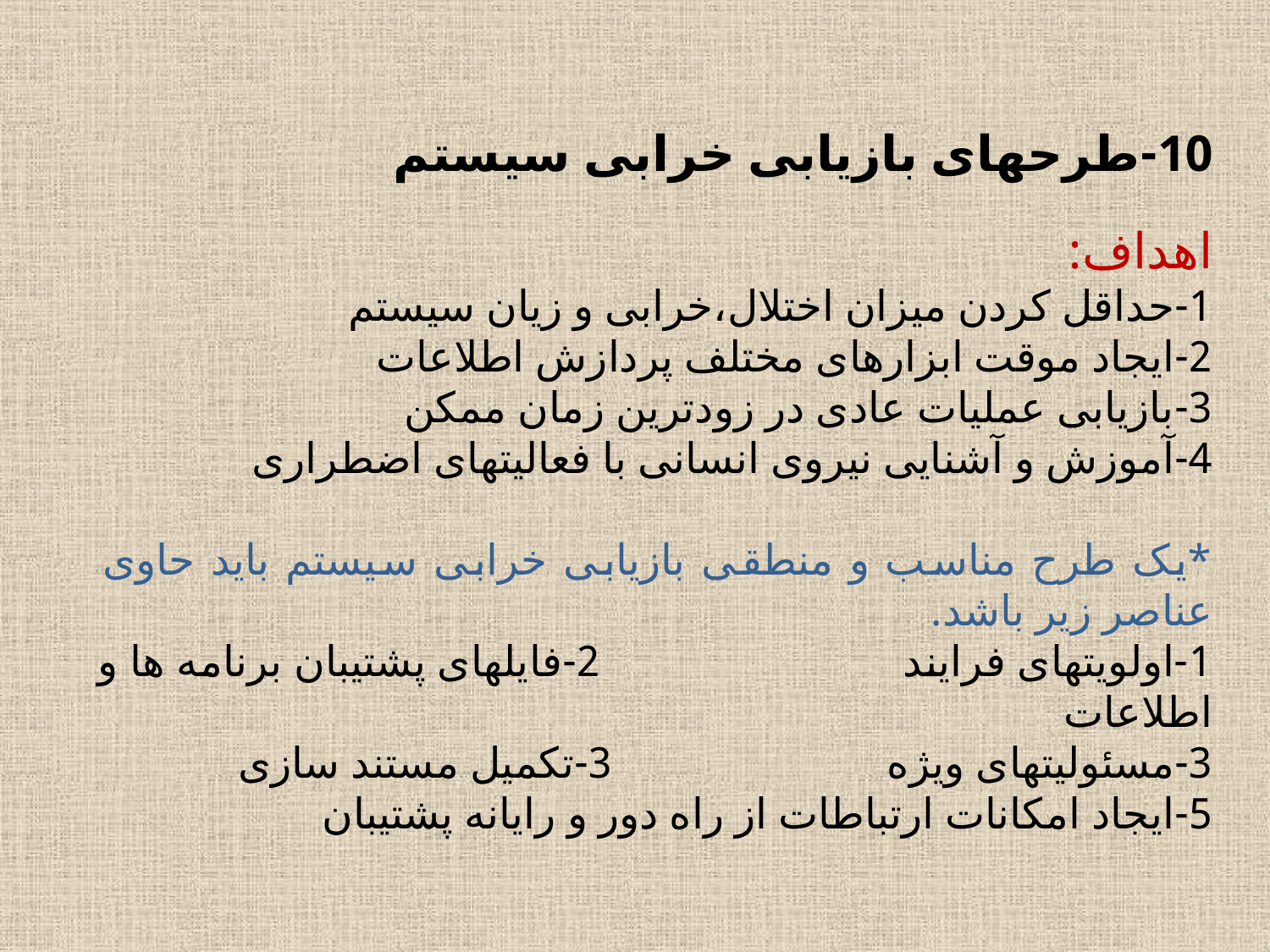

10-طرحهای بازیابی خرابی سیستم
اهداف:
1-حداقل کردن میزان اختلال،خرابی و زیان سیستم
2-ایجاد موقت ابزارهای مختلف پردازش اطلاعات
3-بازیابی عملیات عادی در زودترین زمان ممکن
4-آموزش و آشنایی نیروی انسانی با فعالیتهای اضطراری

*یک طرح مناسب و منطقی بازیابی خرابی سیستم باید حاوی عناصر زیر باشد.
1-اولویتهای فرایند                          2-فایلهای پشتیبان برنامه ها و اطلاعات
3-مسئولیتهای ویژه                         3-تکمیل مستند سازی
5-ایجاد امکانات ارتباطات از راه دور و رایانه پشتیبان